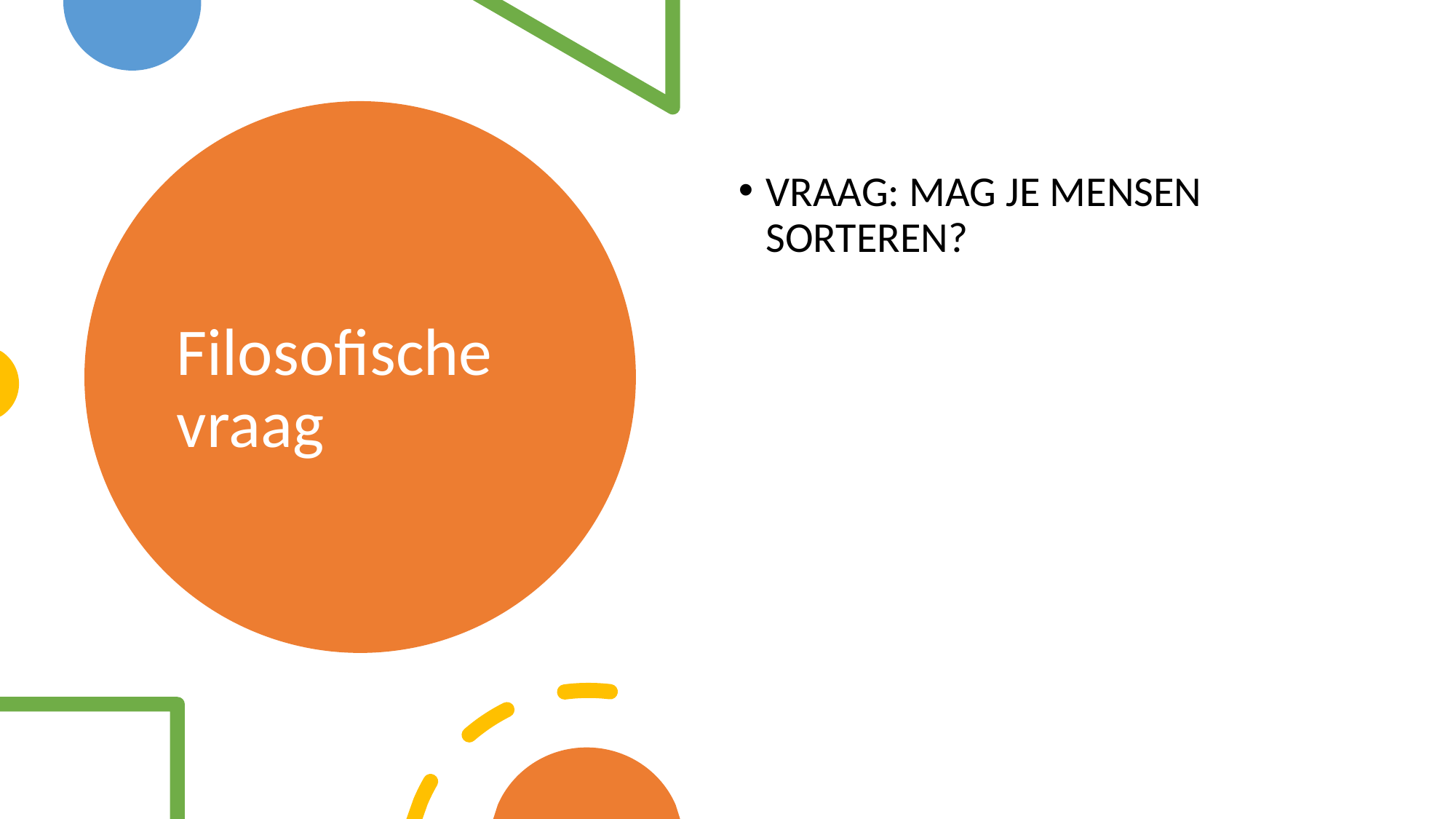

VRAAG: MAG JE MENSEN SORTEREN?

# Filosofische vraag